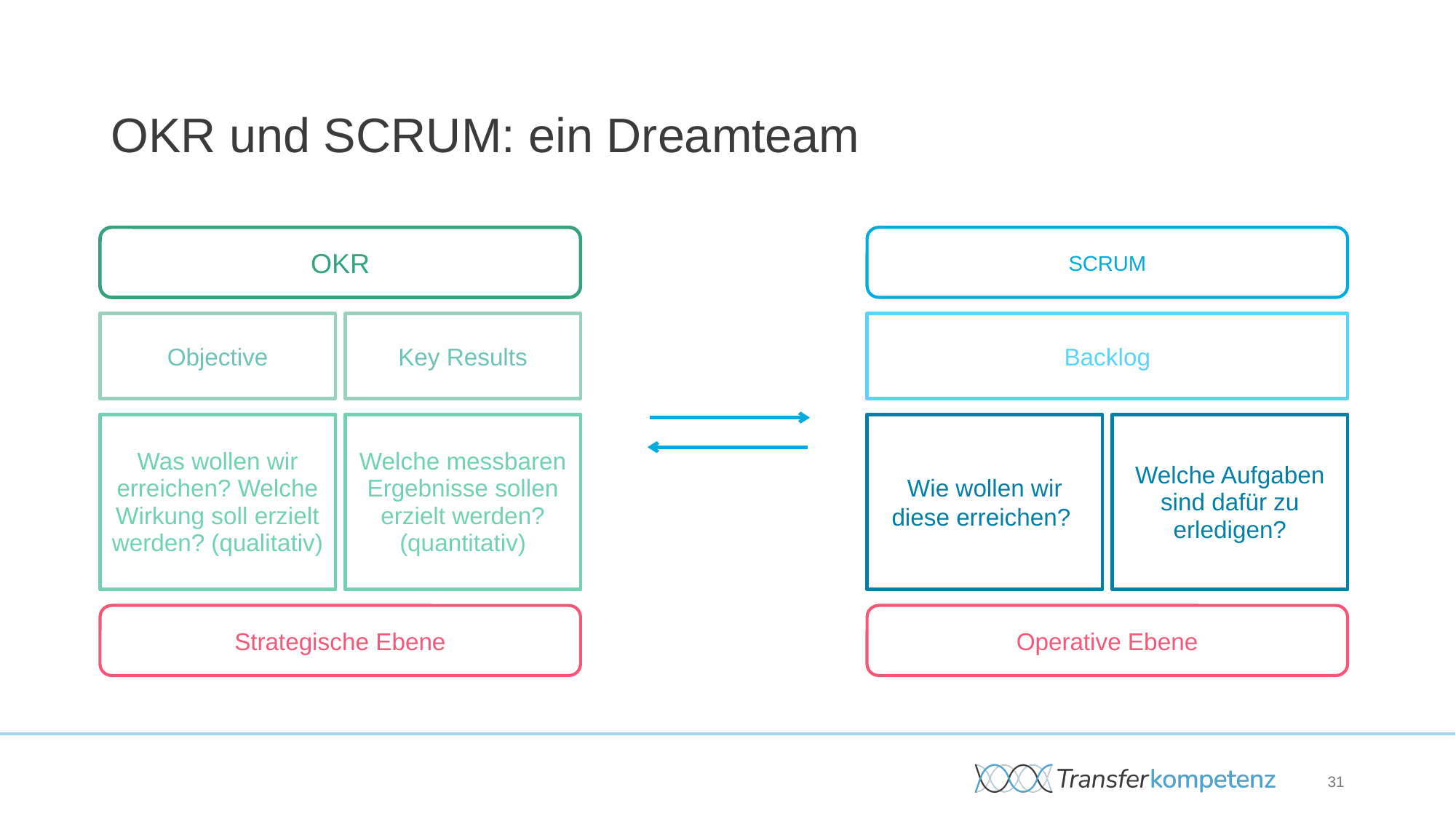

OKR und SCRUM: ein Dreamteam
OKR
SCRUM
Objective
Key Results
Backlog
Was wollen wir erreichen? Welche Wirkung soll erzielt werden? (qualitativ)
Welche messbaren Ergebnisse sollen erzielt werden? (quantitativ)
Wie wollen wir diese erreichen?
Welche Aufgaben sind dafür zu erledigen?
Strategische Ebene
Operative Ebene
31